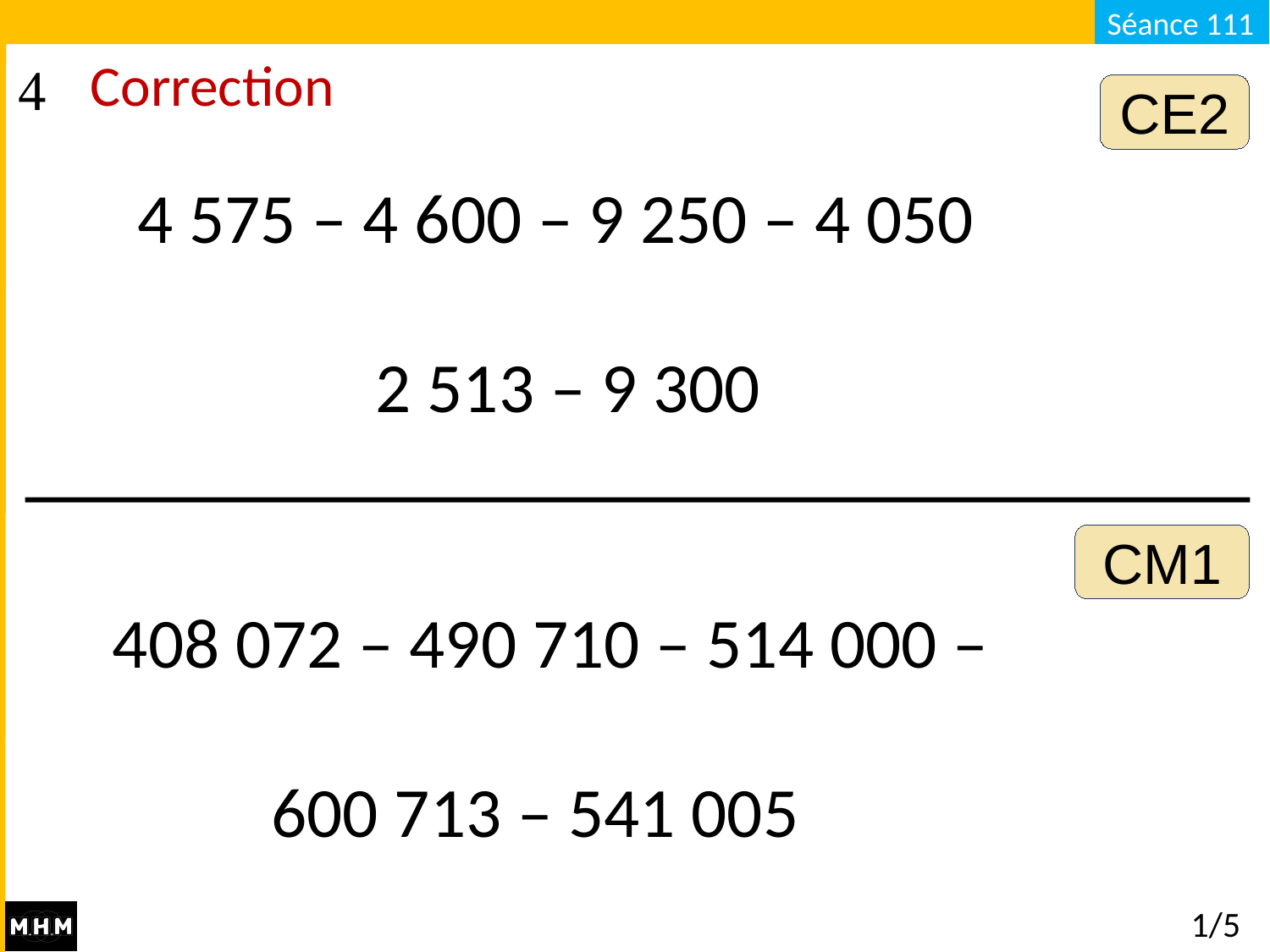

Correction
CE2
4 575 – 4 600 – 9 250 – 4 050

               2 513 – 9 300

CM1
408 072 – 490 710 – 514 000 –

          600 713 – 541 005
# 1/5